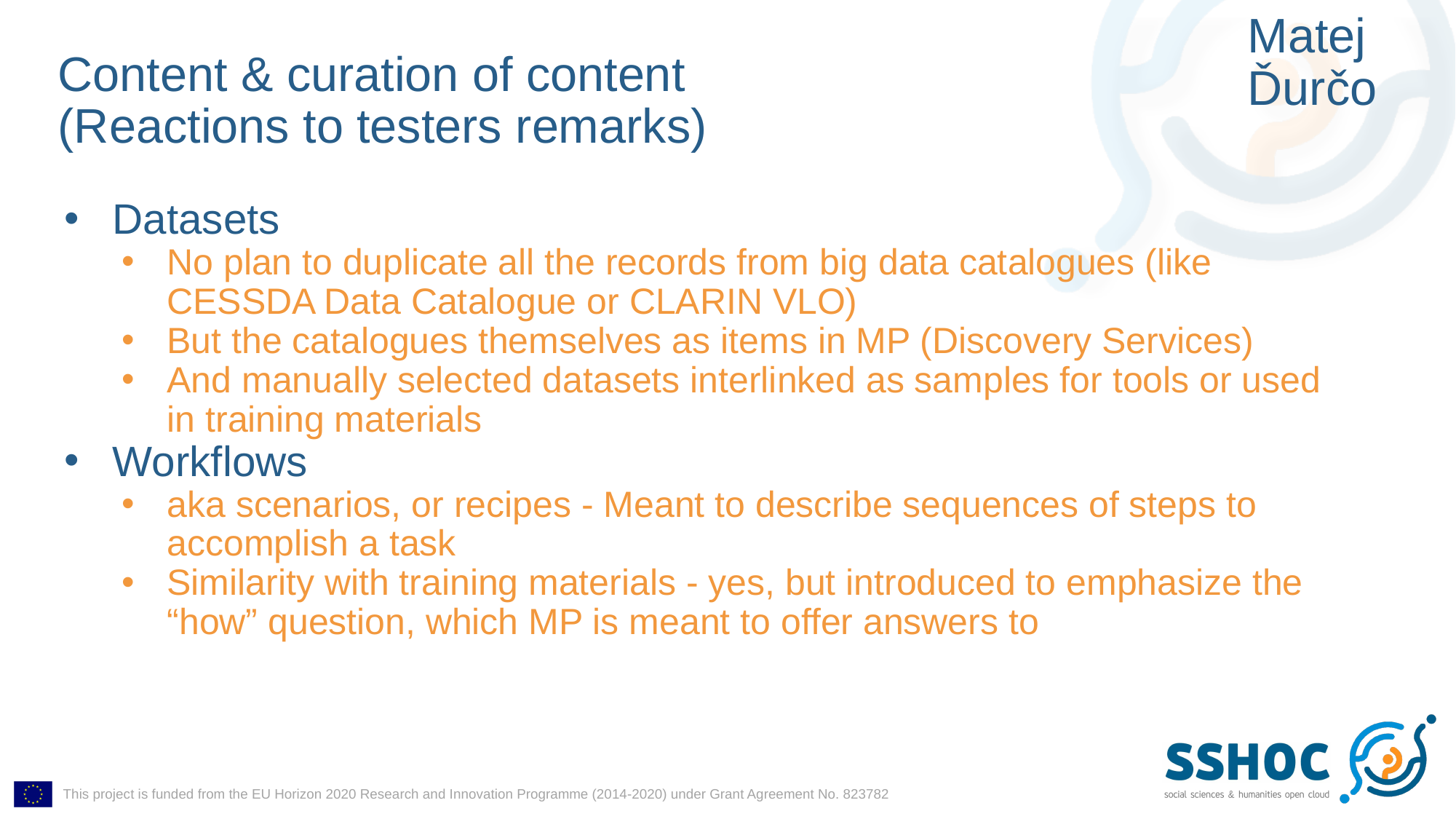

Matej Ďurčo
# Content & curation of content (Reactions to testers remarks)
Datasets
No plan to duplicate all the records from big data catalogues (like CESSDA Data Catalogue or CLARIN VLO)
But the catalogues themselves as items in MP (Discovery Services)
And manually selected datasets interlinked as samples for tools or used in training materials
Workflows
aka scenarios, or recipes - Meant to describe sequences of steps to accomplish a task
Similarity with training materials - yes, but introduced to emphasize the “how” question, which MP is meant to offer answers to